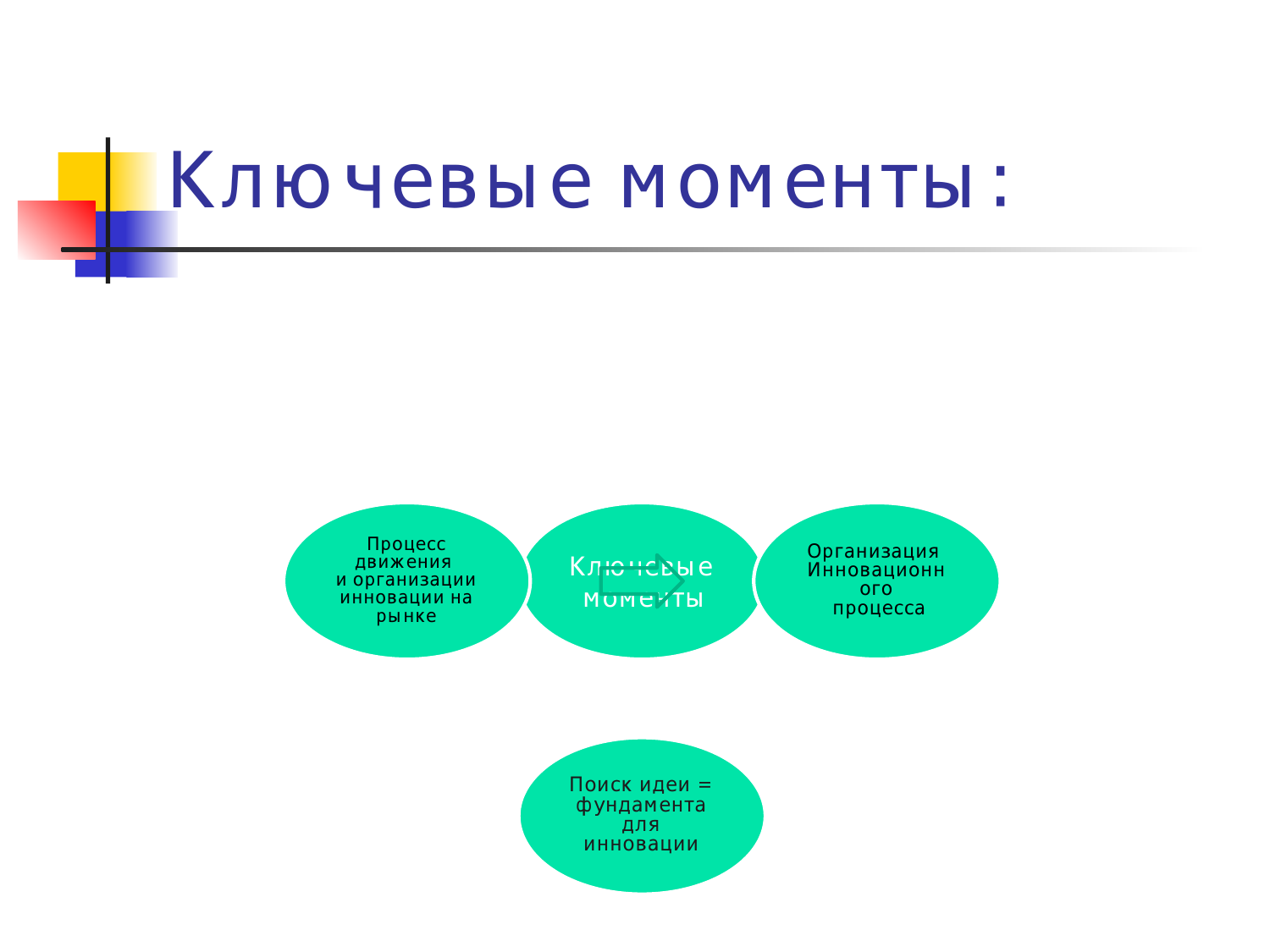

# Ключевые моменты:
Ключевые
 моменты
Организация
Инновационного
 процесса
Поиск идеи =
фундамента
 для
инновации
Процесс движения
и организации
инновации на рынке